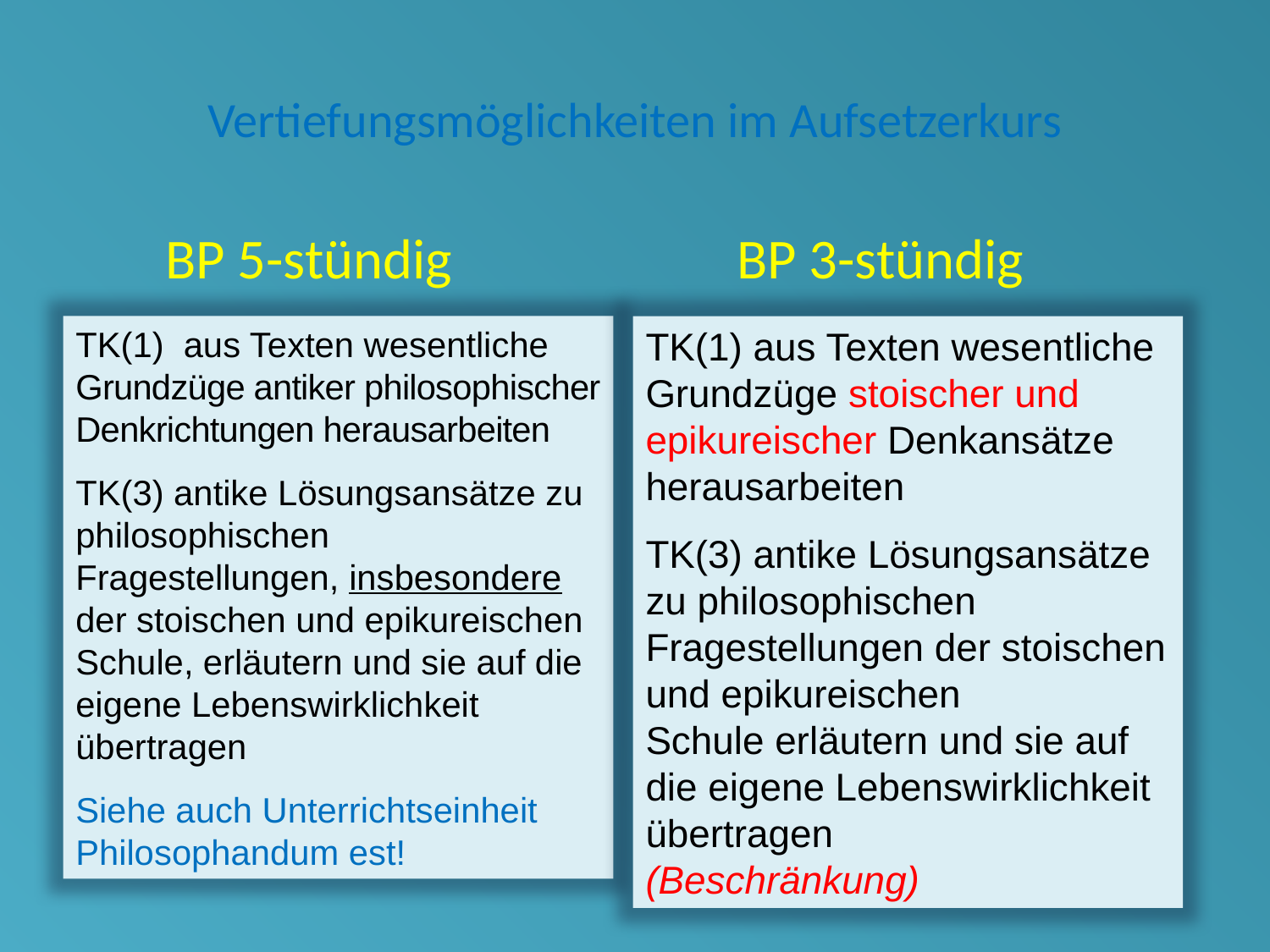

# Vertiefungsmöglichkeiten im Aufsetzerkurs
       BP 5-stündig			  BP 3-stündig
TK(1) aus Texten wesentliche Grundzüge stoischer und epikureischer Denkansätze herausarbeiten
TK(3) antike Lösungsansätze zu philosophischen Fragestellungen der stoischen und epikureischen
Schule erläutern und sie auf die eigene Lebenswirklichkeit übertragen
(Beschränkung)
TK(1)  aus Texten wesentliche Grundzüge antiker philosophischer Denkrichtungen herausarbeiten
TK(3) antike Lösungsansätze zu philosophischen Fragestellungen, insbesondere der stoischen und epikureischen Schule, erläutern und sie auf die eigene Lebenswirklichkeit übertragen
Siehe auch Unterrichtseinheit Philosophandum est!